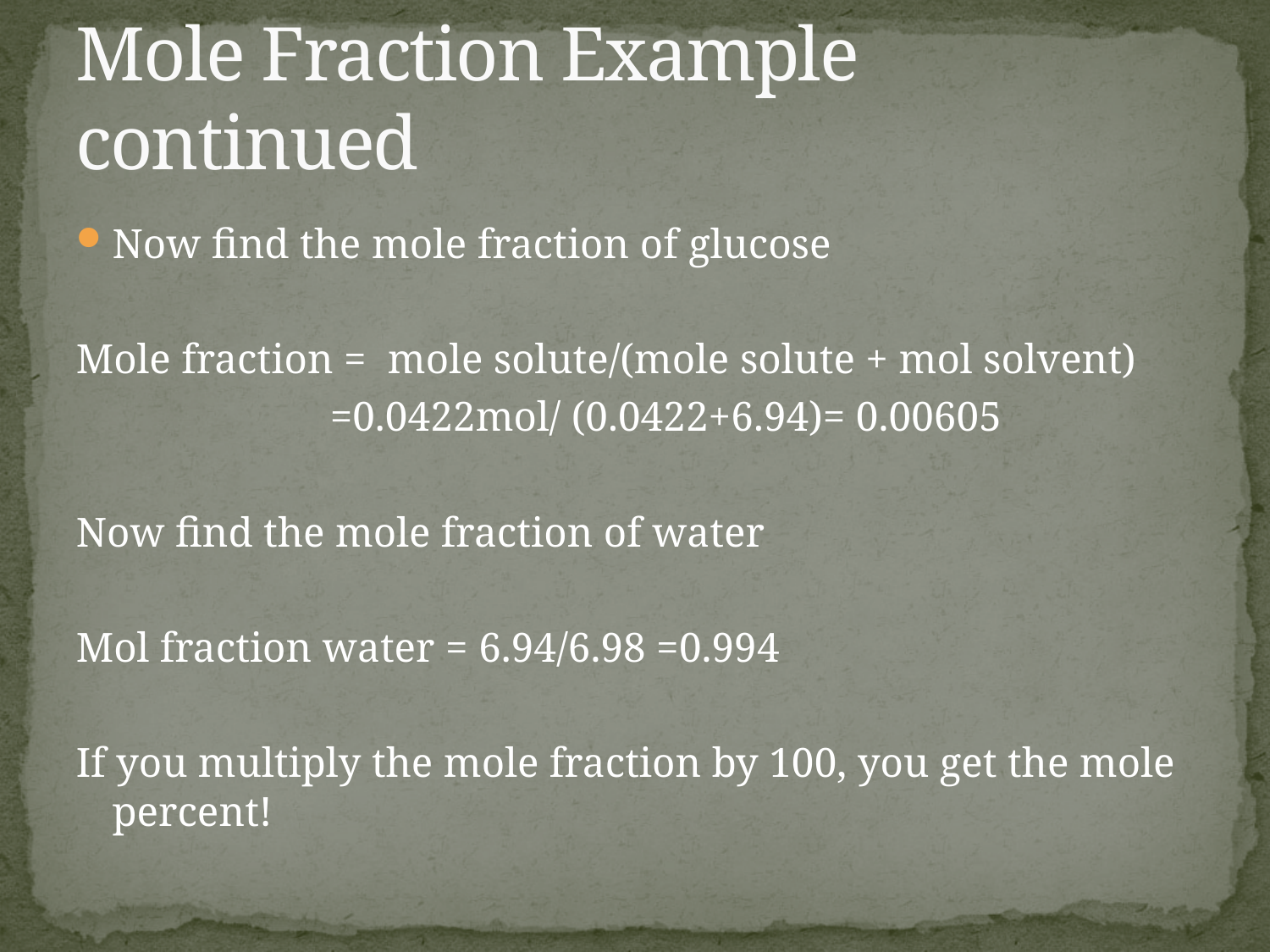

# Mole Fraction Example continued
Now find the mole fraction of glucose

Mole fraction =  mole solute/(mole solute + mol solvent)
                        =0.0422mol/ (0.0422+6.94)= 0.00605

Now find the mole fraction of water

Mol fraction water = 6.94/6.98 =0.994

If you multiply the mole fraction by 100, you get the mole percent!